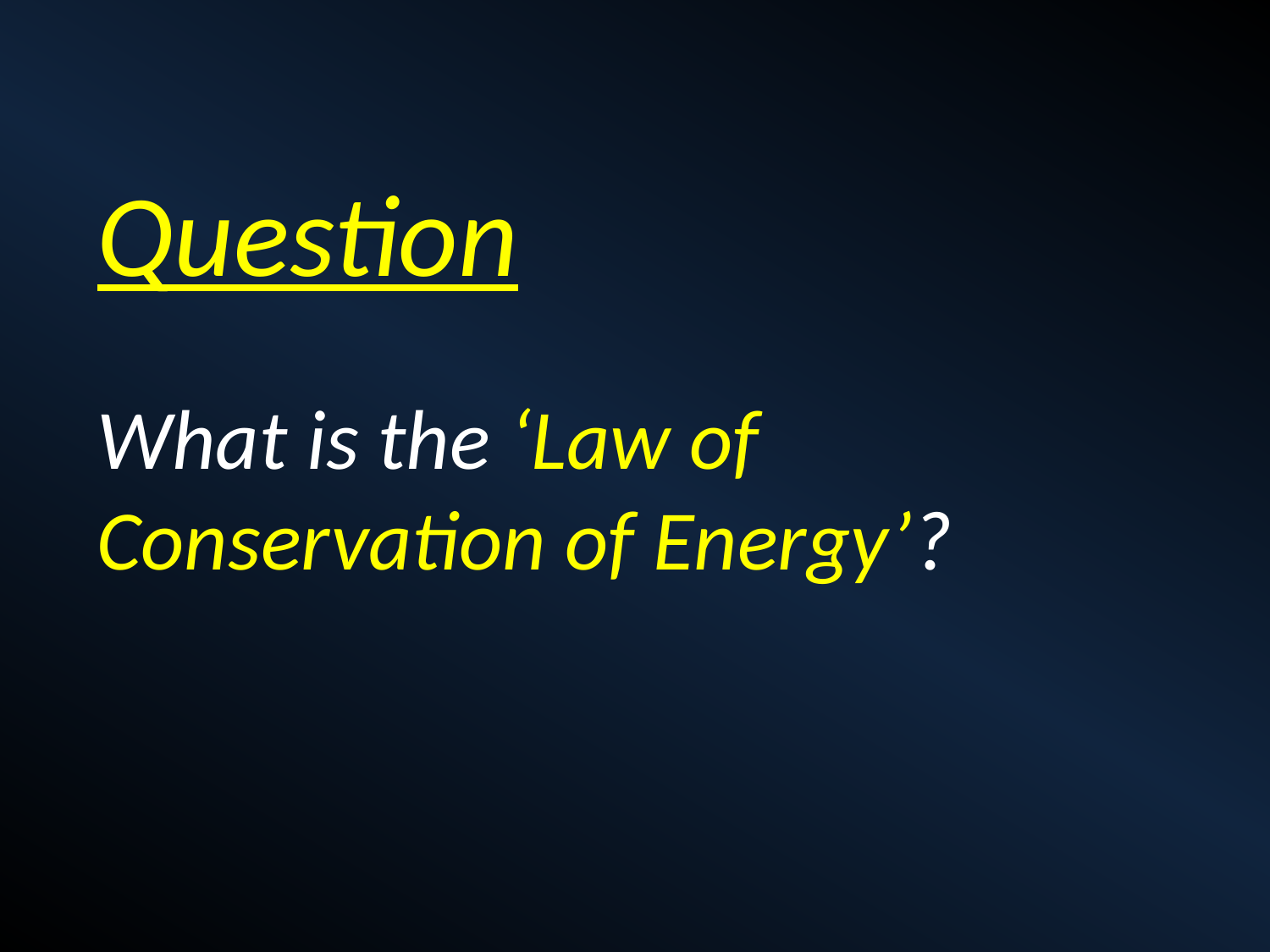

Question

What is the ‘Law of Conservation of Energy’?